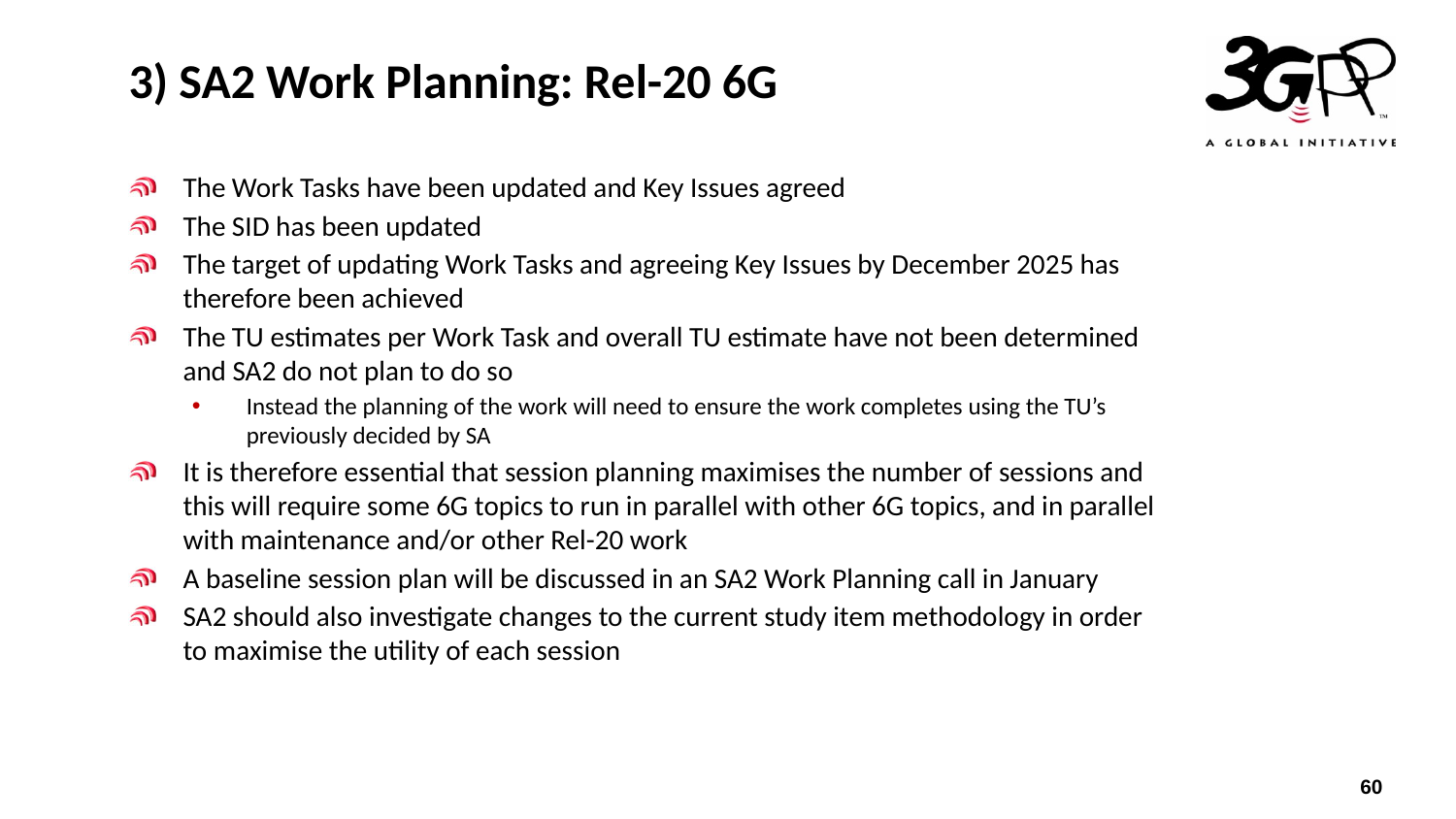

# 3) SA2 Work Planning: Rel-20 6G
The Work Tasks have been updated and Key Issues agreed
The SID has been updated
The target of updating Work Tasks and agreeing Key Issues by December 2025 has therefore been achieved
The TU estimates per Work Task and overall TU estimate have not been determined and SA2 do not plan to do so
Instead the planning of the work will need to ensure the work completes using the TU’s previously decided by SA
It is therefore essential that session planning maximises the number of sessions and this will require some 6G topics to run in parallel with other 6G topics, and in parallel with maintenance and/or other Rel-20 work
A baseline session plan will be discussed in an SA2 Work Planning call in January
SA2 should also investigate changes to the current study item methodology in order to maximise the utility of each session